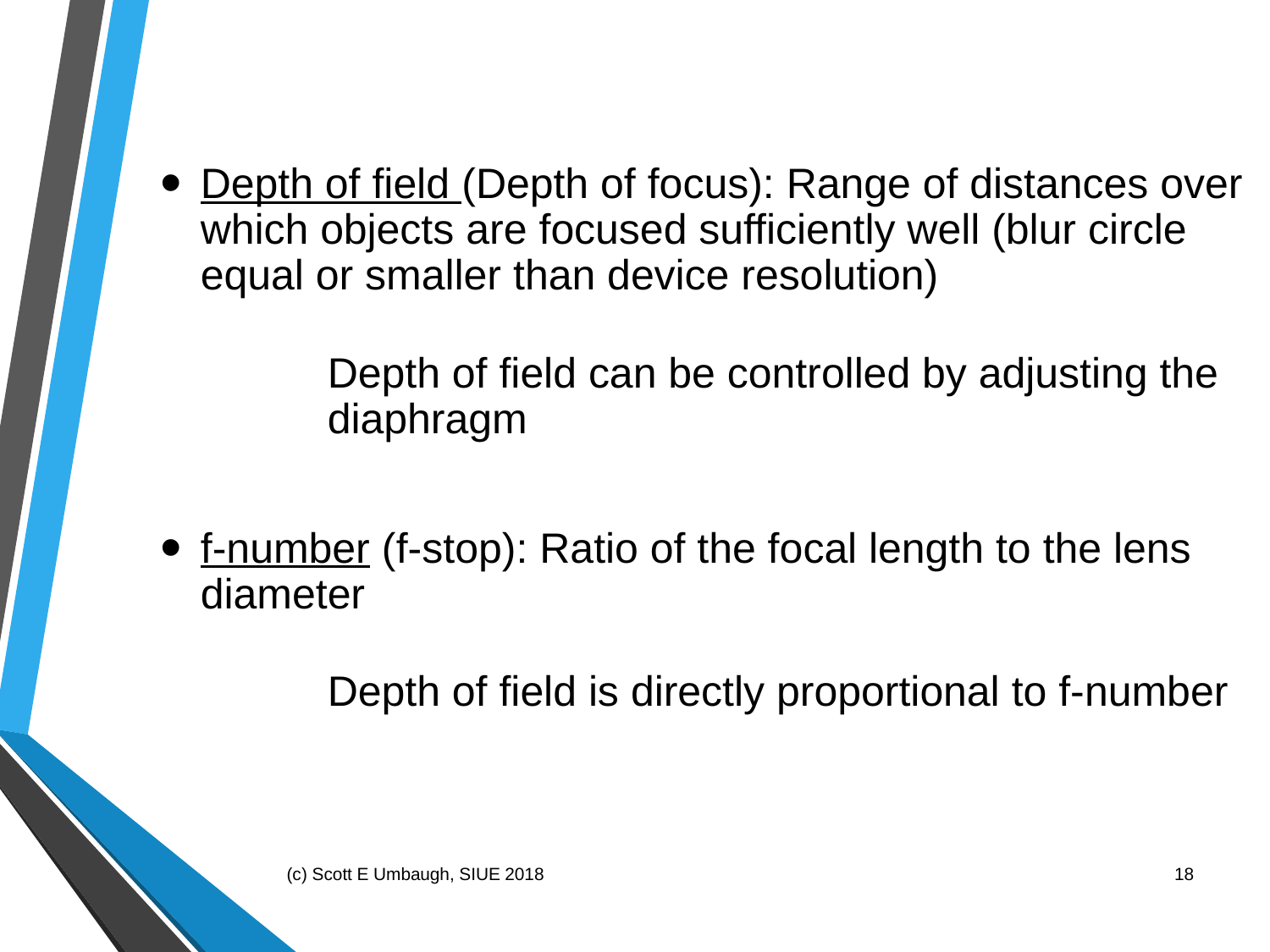

Depth of field (Depth of focus): Range of distances over which objects are focused sufficiently well (blur circle equal or smaller than device resolution)

		Depth of field can be controlled by adjusting the 	diaphragm

f-number (f-stop): Ratio of the focal length to the lens diameter

		Depth of field is directly proportional to f-number
(c) Scott E Umbaugh, SIUE 2018
18